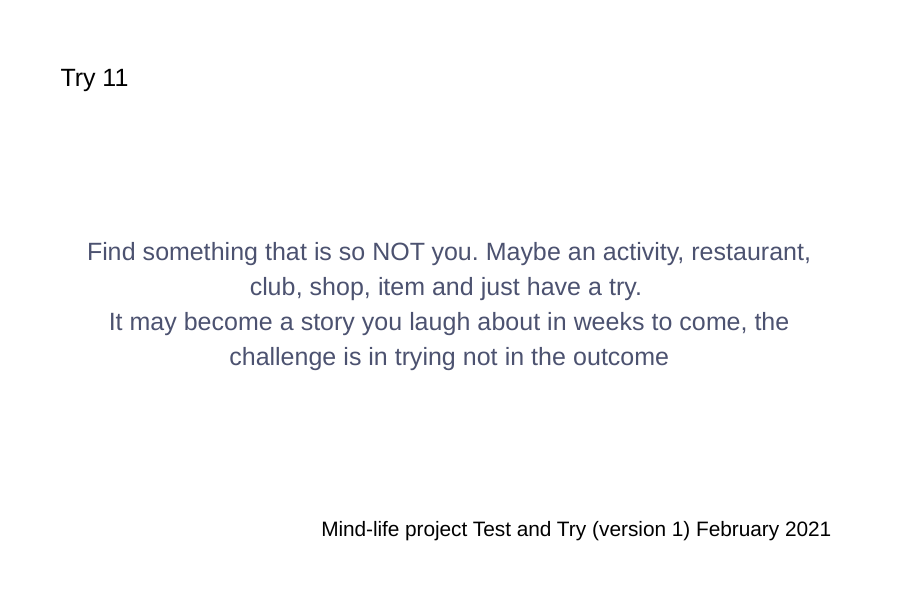

Try 11
Find something that is so NOT you. Maybe an activity, restaurant, club, shop, item and just have a try.
It may become a story you laugh about in weeks to come, the challenge is in trying not in the outcome
Mind-life project Test and Try (version 1) February 2021